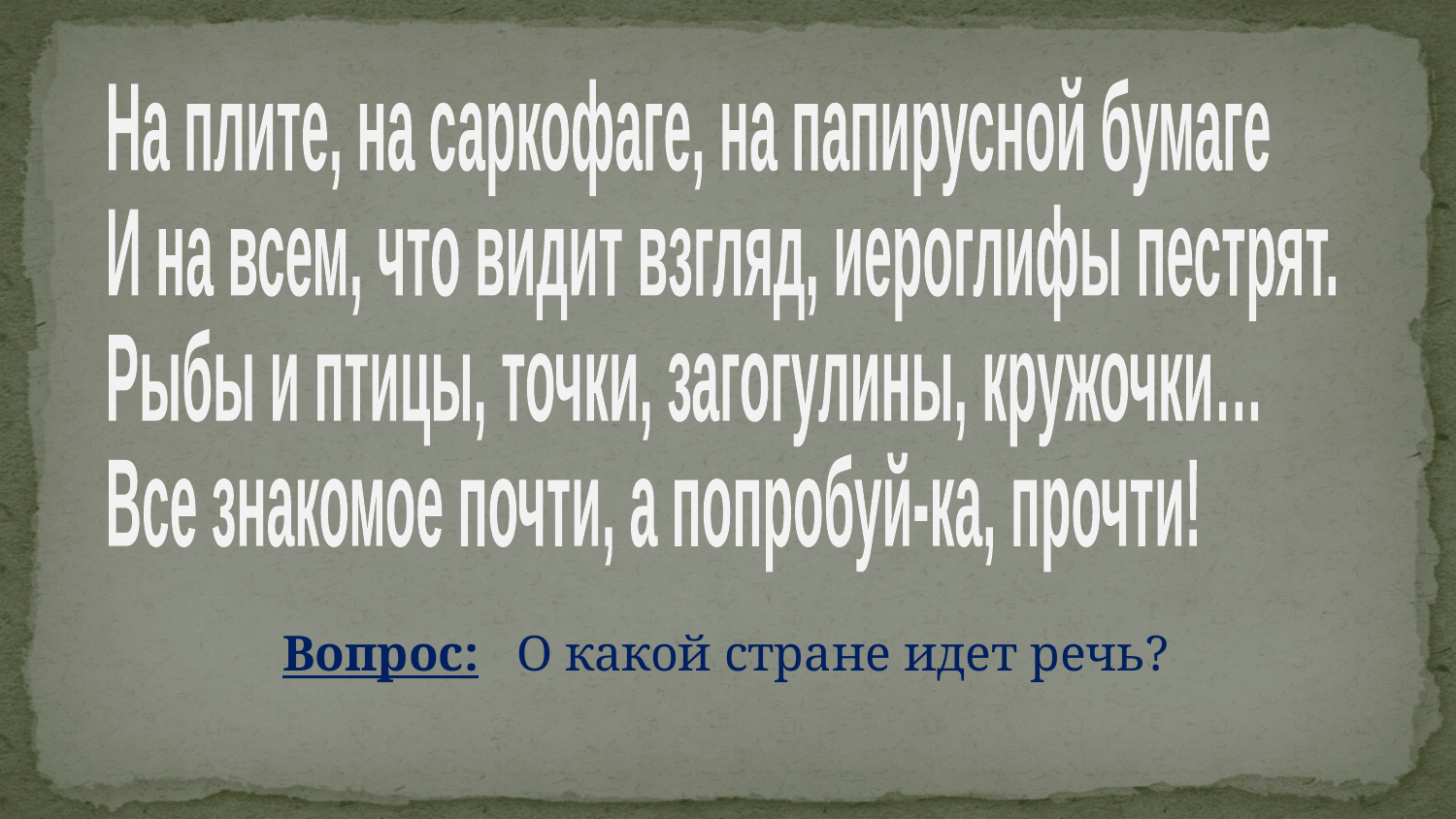

На плите, на саркофаге, на папирусной бумаге
И на всем, что видит взгляд, иероглифы пестрят.
Рыбы и птицы, точки, загогулины, кружочки…
Все знакомое почти, а попробуй-ка, прочти!
Вопрос:   О какой стране идет речь?